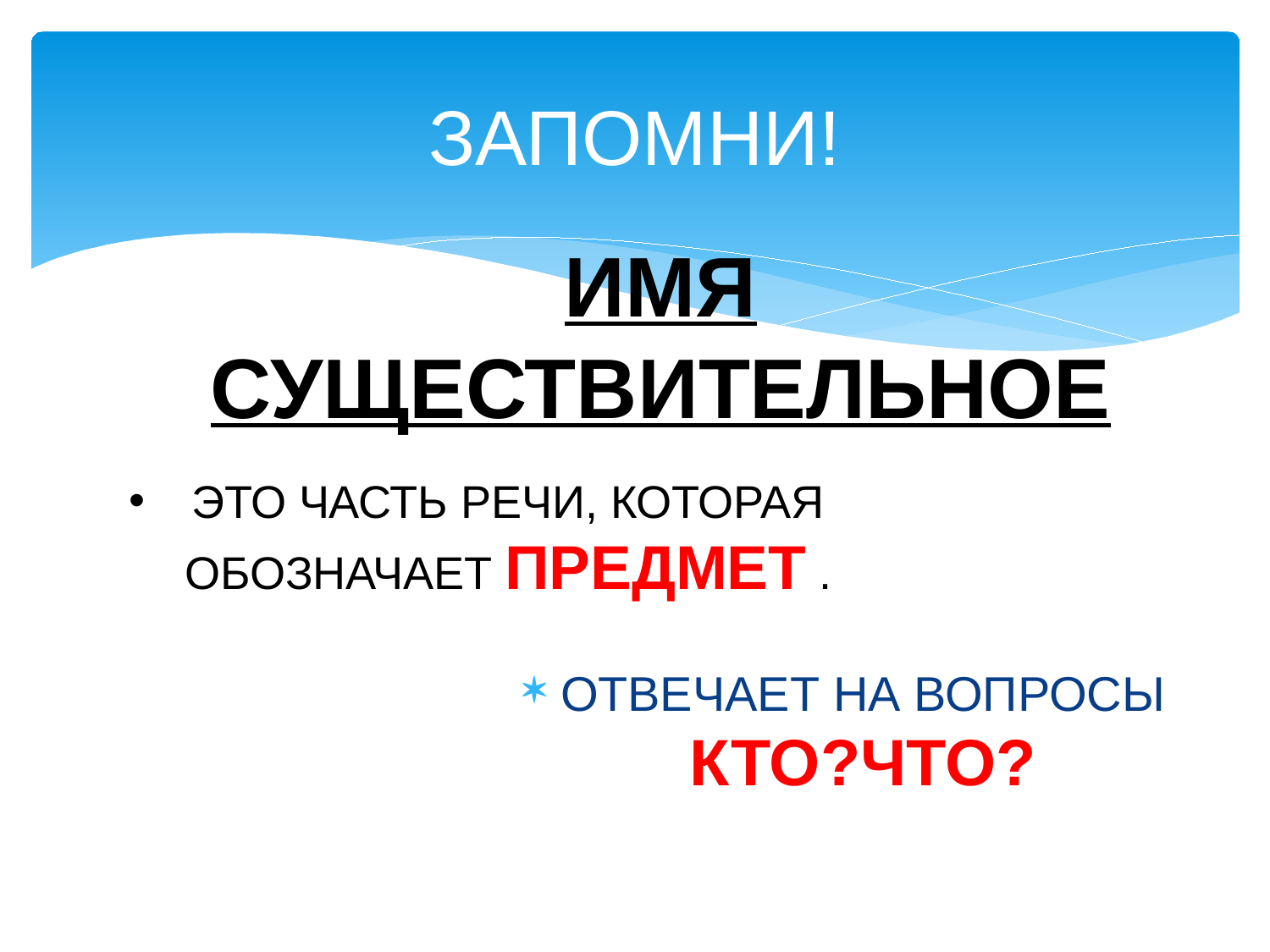

# ЗАПОМНИ!
ИМЯ СУЩЕСТВИТЕЛЬНОЕ
ЭТО ЧАСТЬ РЕЧИ, КОТОРАЯ ОБОЗНАЧАЕТ ПРЕДМЕТ .
ОТВЕЧАЕТ НА ВОПРОСЫ КТО?ЧТО?